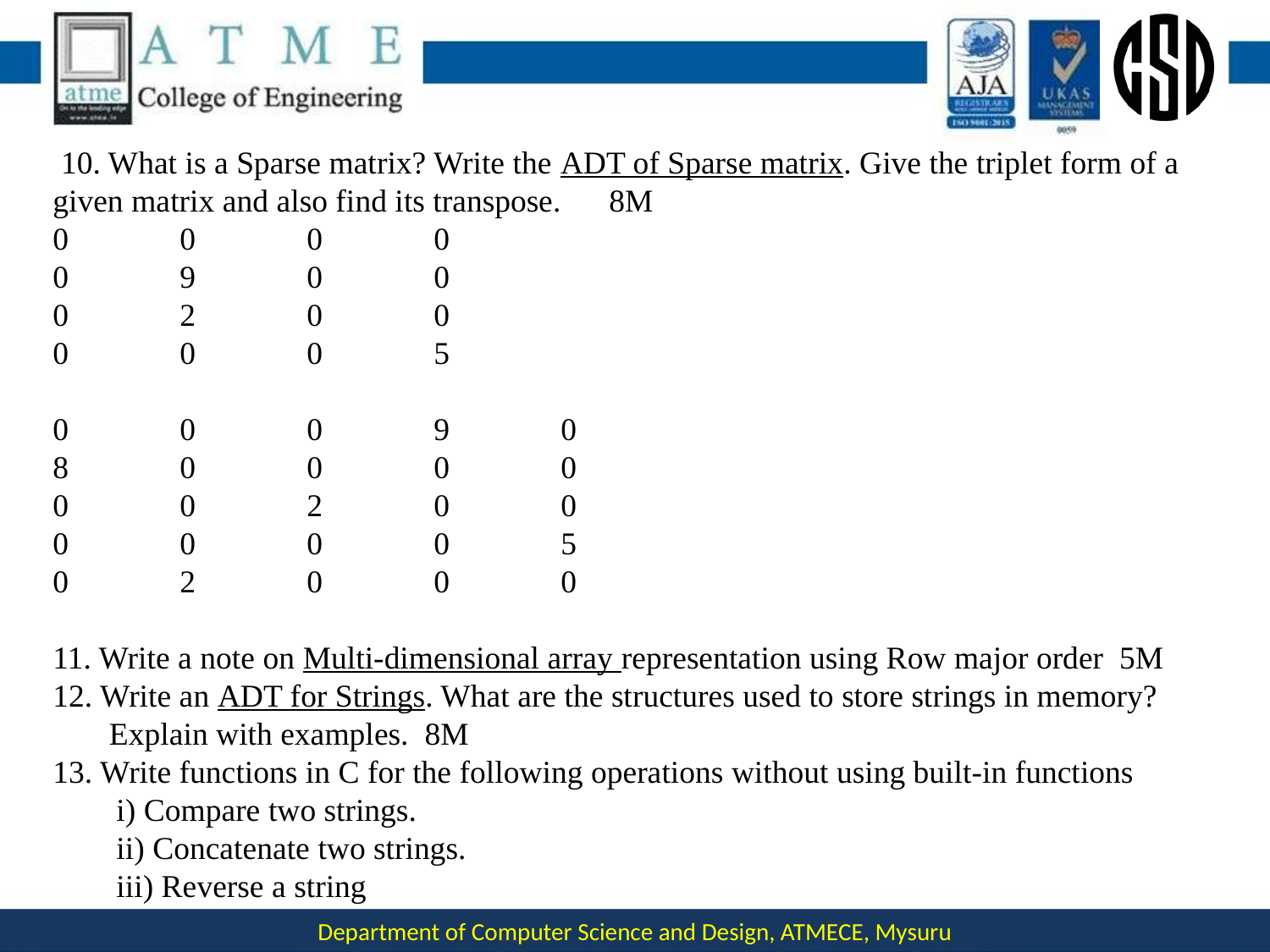

10. What is a Sparse matrix? Write the ADT of Sparse matrix. Give the triplet form of a given matrix and also find its transpose.      8M
0	0	0	0
0	9	0	0
0	2	0	0
0	0	0	5

0	0	0	9	0
8	0	0	0	0
0	0	2	0	0
0	0	0	0	5
0	2	0	0	0

11. Write a note on Multi-dimensional array representation using Row major order  5M
12. Write an ADT for Strings. What are the structures used to store strings in memory?
       Explain with examples.  8M
13. Write functions in C for the following operations without using built-in functions
i) Compare two strings.
ii) Concatenate two strings.
iii) Reverse a string